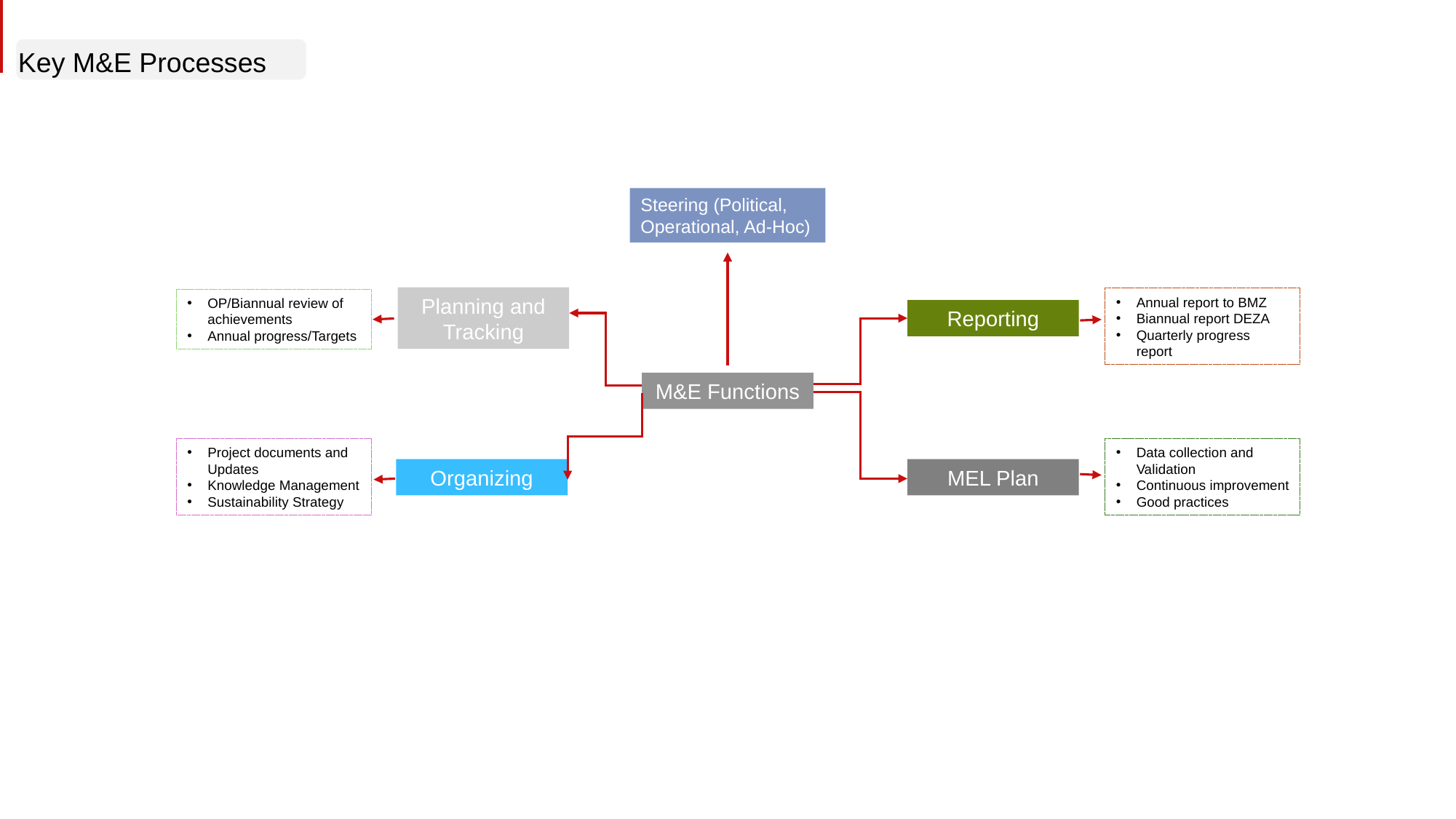

Key M&E Processes
Steering (Political, Operational, Ad-Hoc)
Planning and Tracking
OP/Biannual review of achievements
Annual progress/Targets
Project documents and Updates
Knowledge Management
Sustainability Strategy
Organizing
Annual report to BMZ
Biannual report DEZA
Quarterly progress report
Reporting
Data collection and Validation
Continuous improvement
Good practices
MEL Plan
M&E Functions